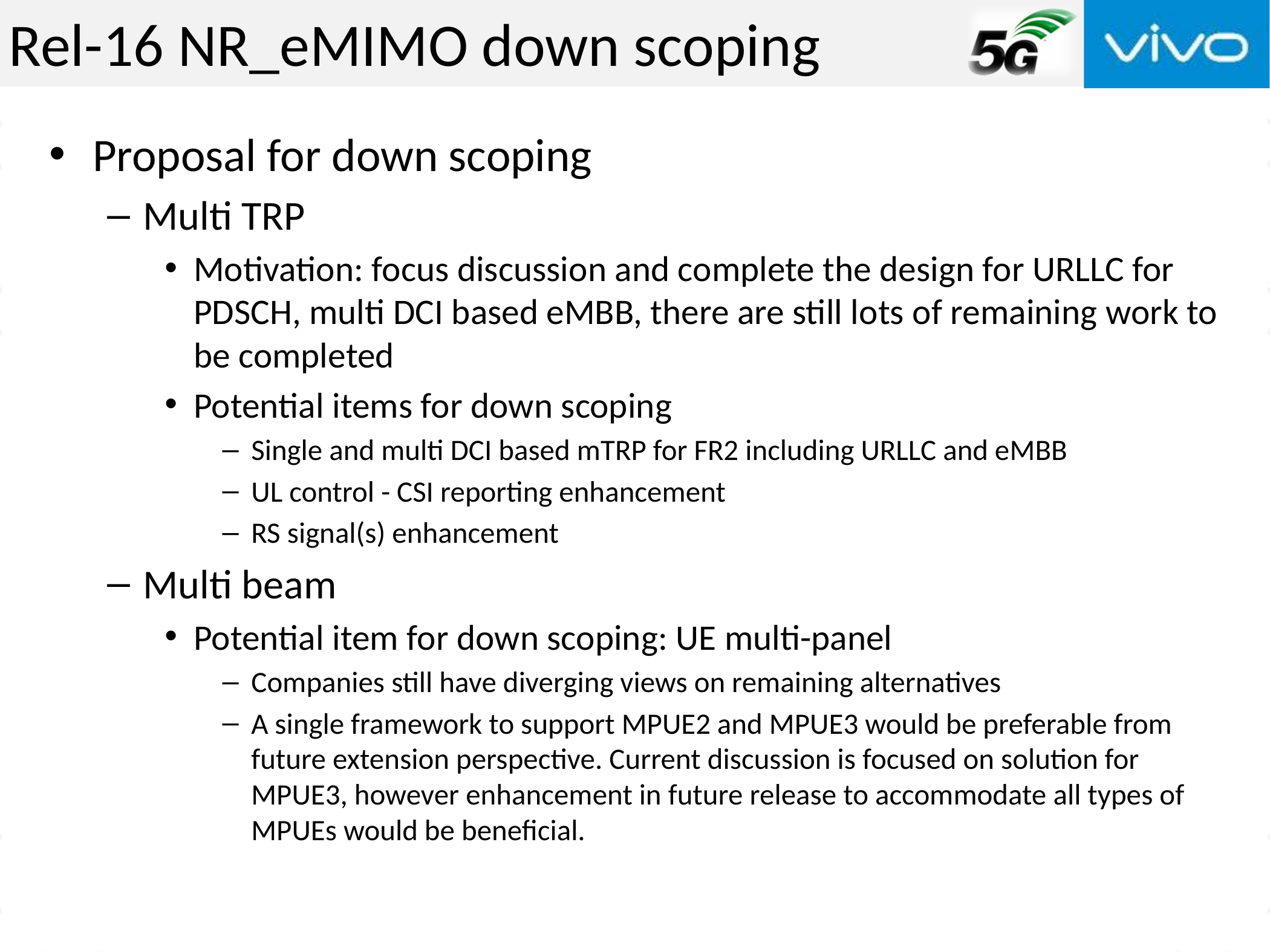

# Rel-16 NR_eMIMO down scoping
Proposal for down scoping
Multi TRP
Motivation: focus discussion and complete the design for URLLC for PDSCH, multi DCI based eMBB, there are still lots of remaining work to be completed
Potential items for down scoping
Single and multi DCI based mTRP for FR2 including URLLC and eMBB
UL control - CSI reporting enhancement
RS signal(s) enhancement
Multi beam
Potential item for down scoping: UE multi-panel
Companies still have diverging views on remaining alternatives
A single framework to support MPUE2 and MPUE3 would be preferable from future extension perspective. Current discussion is focused on solution for MPUE3, however enhancement in future release to accommodate all types of MPUEs would be beneficial.